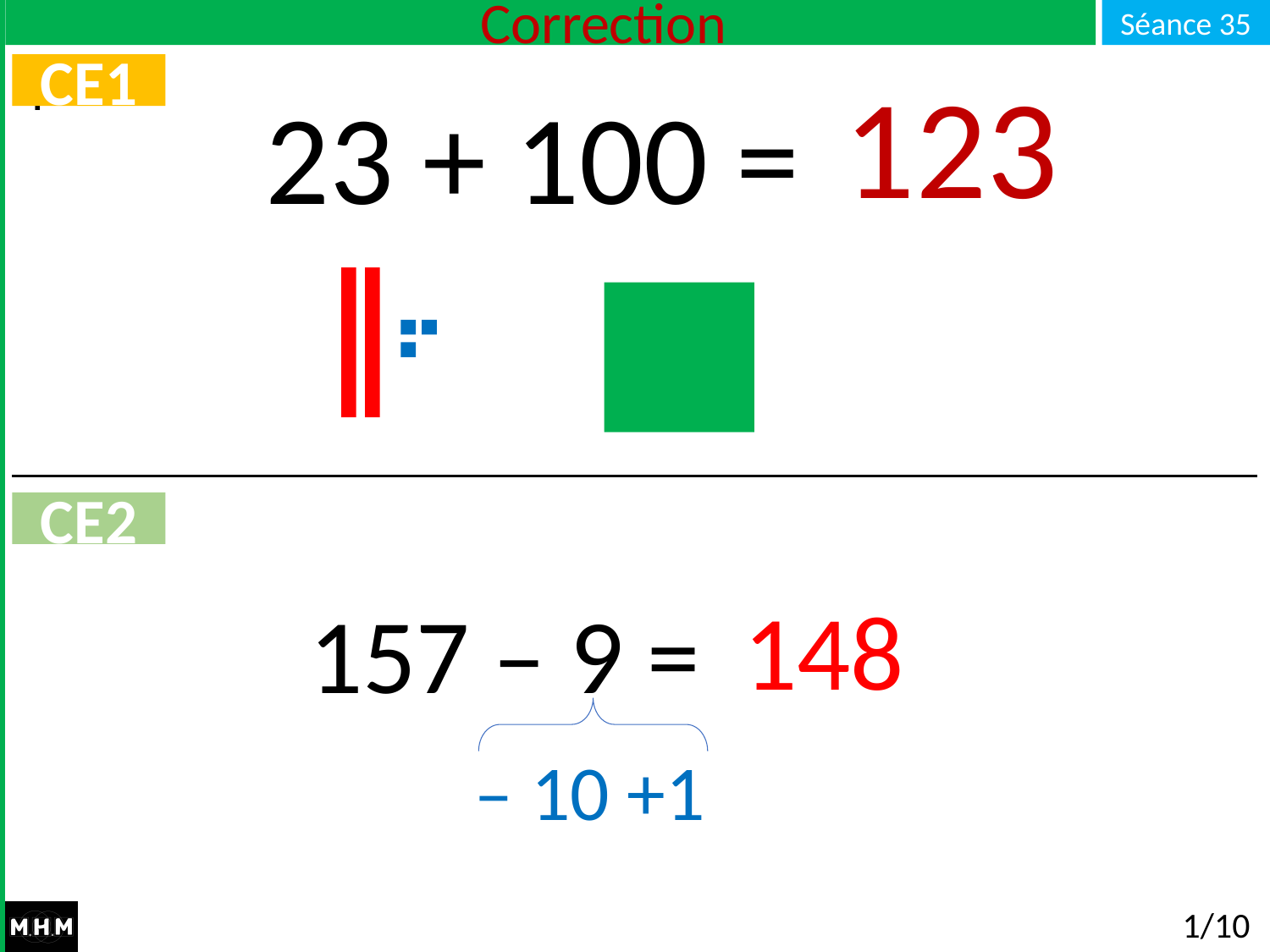

# Correction
123
CE1
23 + 100 = …

CE2
148
157 – 9 =

– 10 +1
1/10